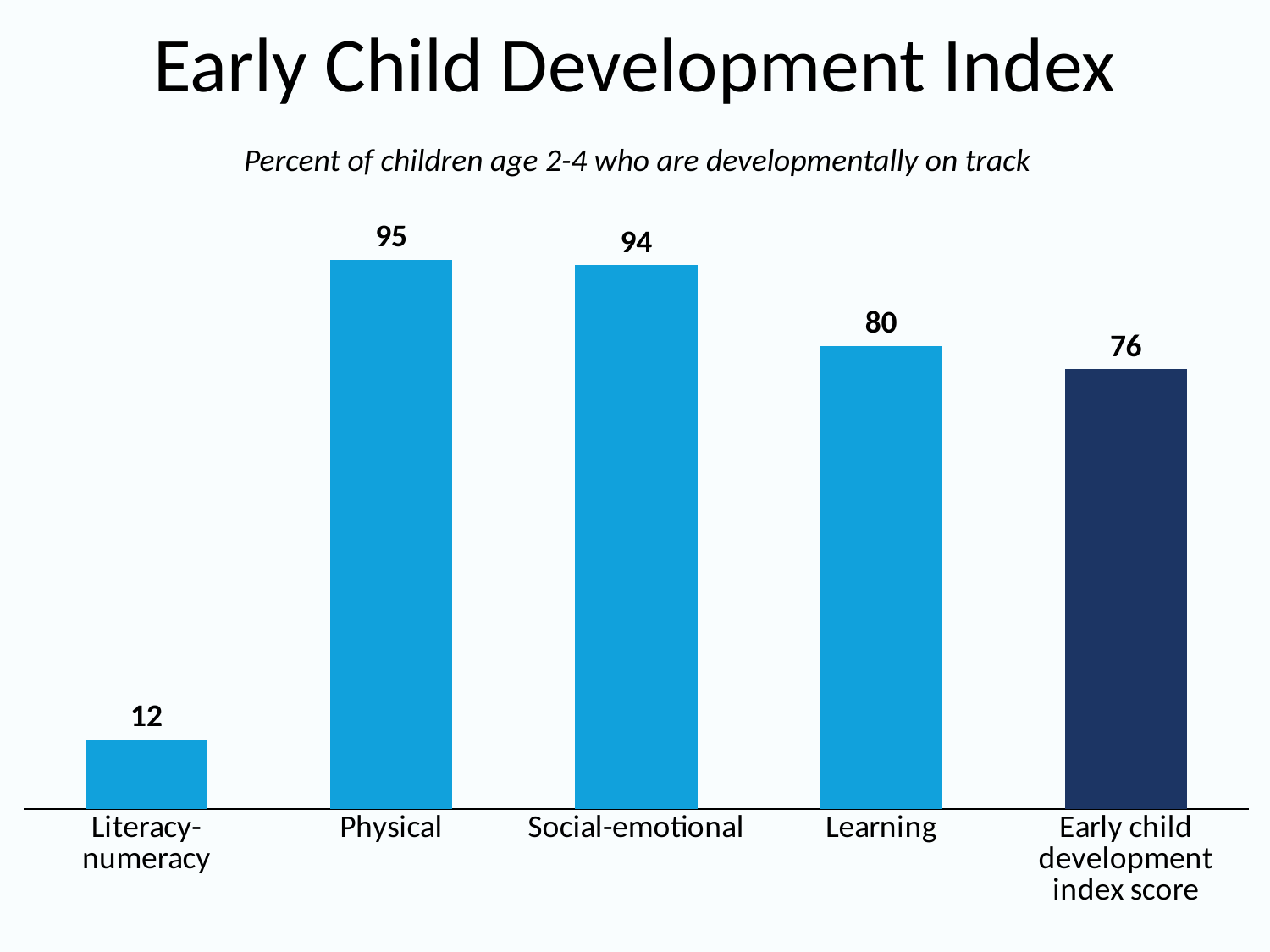

# Early Child Development Index
Percent of children age 2-4 who are developmentally on track

### Chart

| Category | Series 1 |
|---|---|
| Literacy-numeracy | 12.0 |
| Physical | 95.0 |
| Social-emotional | 94.0 |
| Learning | 80.0 |
| Early child development index score | 76.0 |